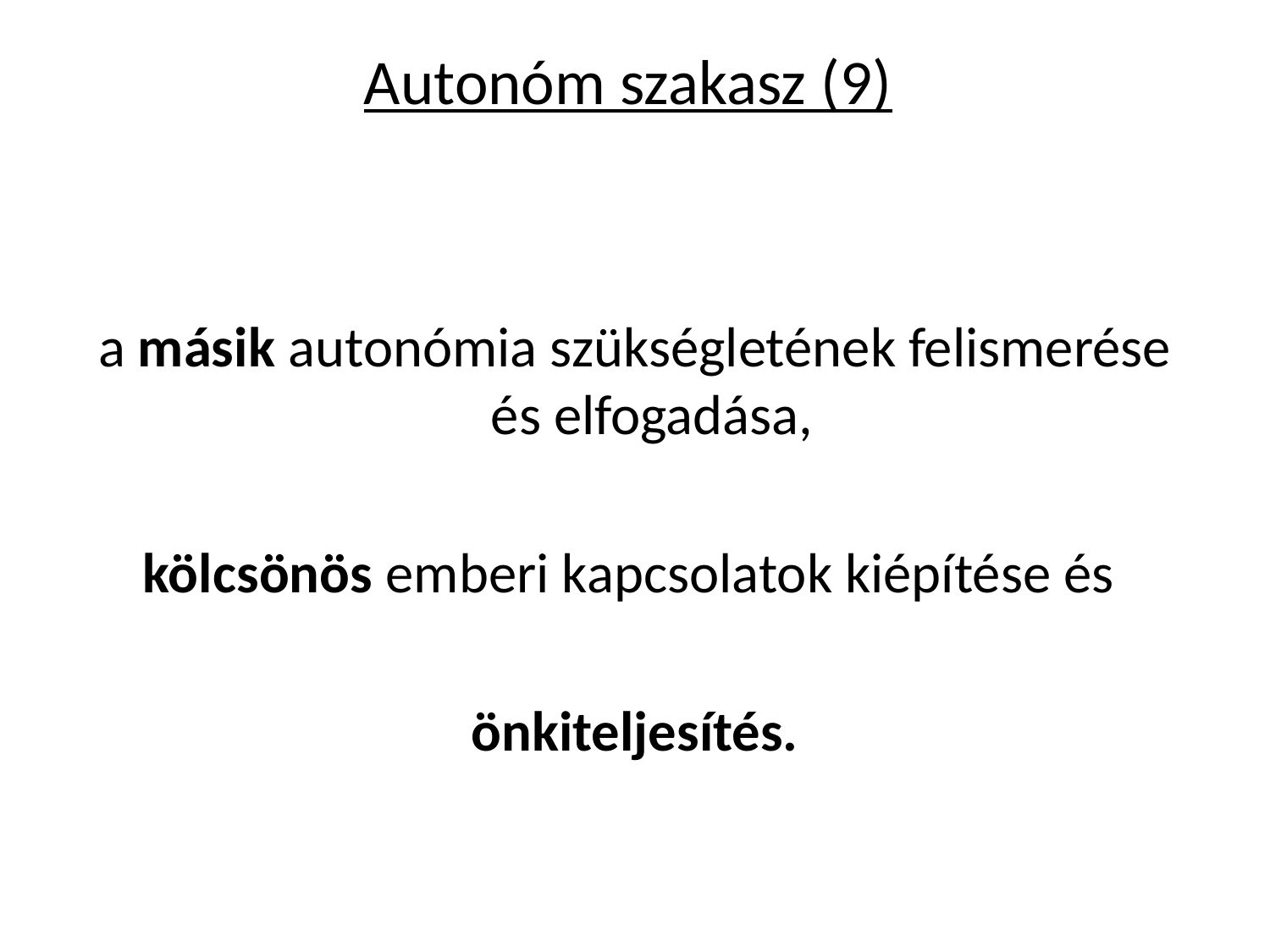

# Autonóm szakasz (9)

a másik autonómia szükségletének felismerése és elfogadása,

kölcsönös emberi kapcsolatok kiépítése és

önkiteljesítés.